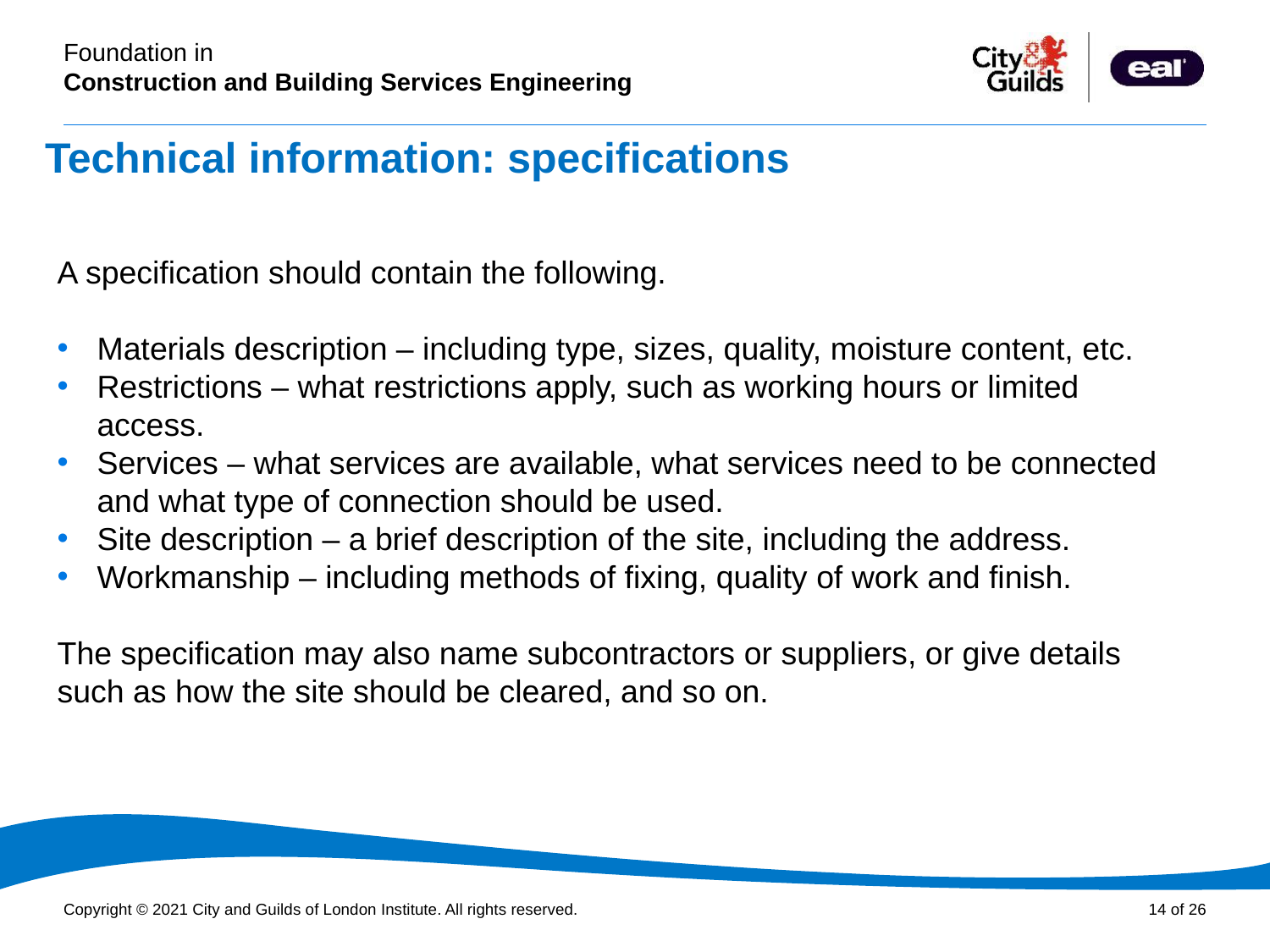

# Technical information: specifications

PowerPoint presentation
A specification should contain the following.

Materials description – including type, sizes, quality, moisture content, etc.
Restrictions – what restrictions apply, such as working hours or limited access.
Services – what services are available, what services need to be connected and what type of connection should be used.
Site description – a brief description of the site, including the address.
Workmanship – including methods of fixing, quality of work and finish.

The specification may also name subcontractors or suppliers, or give details such as how the site should be cleared, and so on.